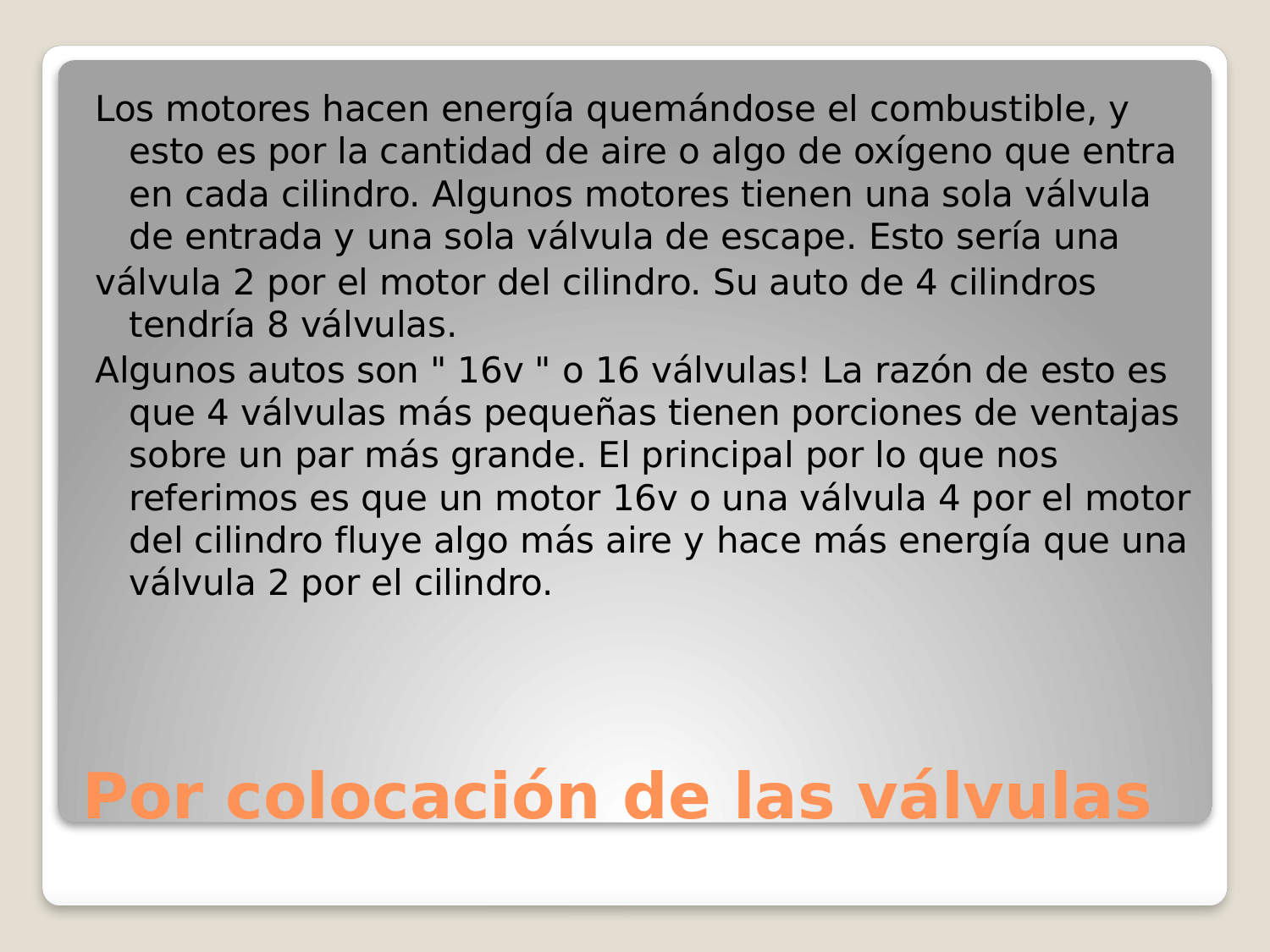

Los motores hacen energía quemándose el combustible, y esto es por la cantidad de aire o algo de oxígeno que entra en cada cilindro. Algunos motores tienen una sola válvula de entrada y una sola válvula de escape. Esto sería una
válvula 2 por el motor del cilindro. Su auto de 4 cilindros tendría 8 válvulas.
Algunos autos son " 16v " o 16 válvulas! La razón de esto es que 4 válvulas más pequeñas tienen porciones de ventajas sobre un par más grande. El principal por lo que nos referimos es que un motor 16v o una válvula 4 por el motor del cilindro fluye algo más aire y hace más energía que una válvula 2 por el cilindro.

# Por colocación de las válvulas